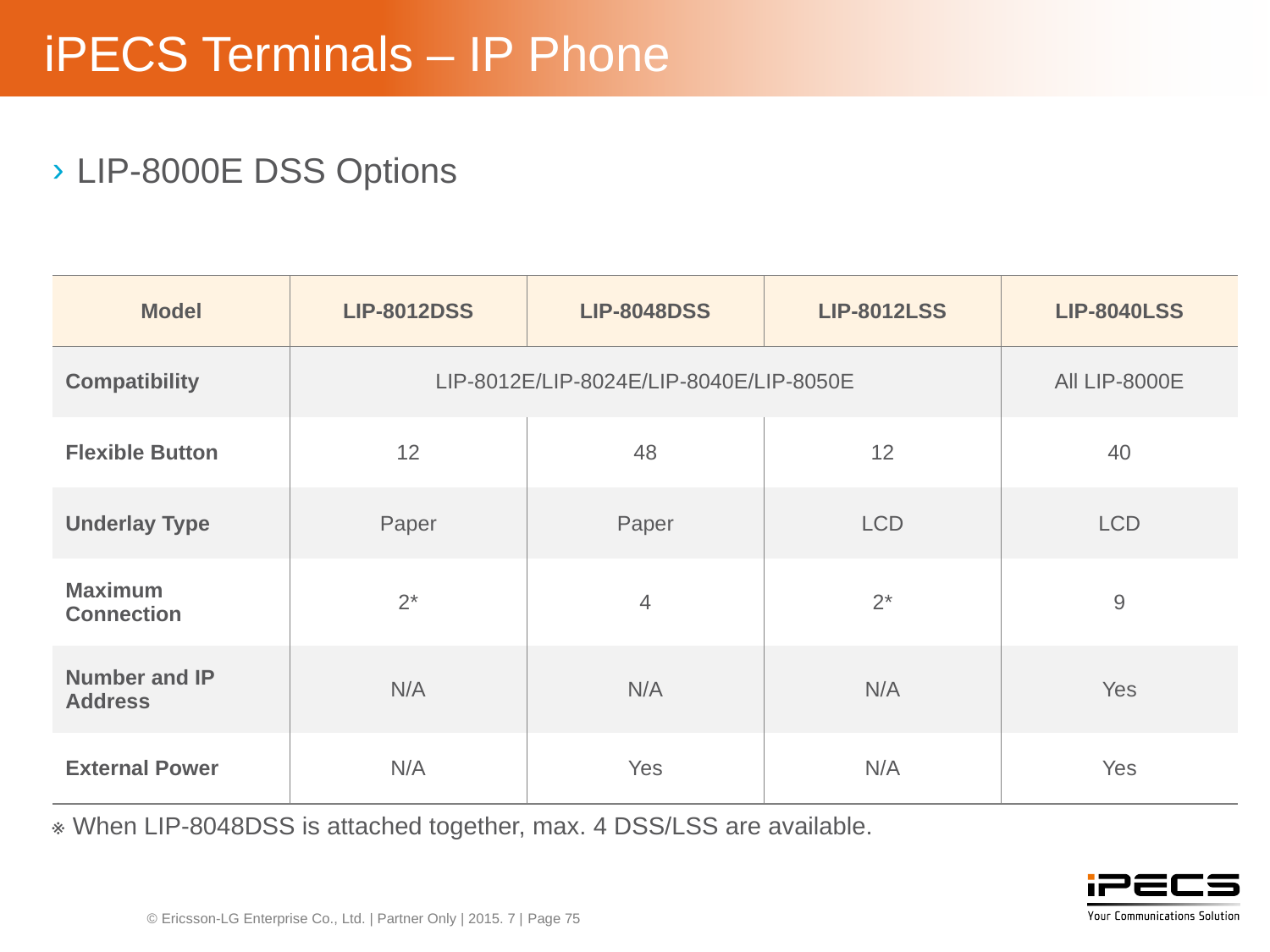

# iPECS Terminals – IP Phone
LIP-8000E DSS Options
| Model | LIP-8012DSS | LIP-8048DSS | LIP-8012LSS | LIP-8040LSS |
| --- | --- | --- | --- | --- |
| Compatibility | LIP-8012E/LIP-8024E/LIP-8040E/LIP-8050E |  |  | All LIP-8000E |
| Flexible Button | 12 | 48 | 12 | 40 |
| Underlay Type | Paper | Paper | LCD | LCD |
| Maximum Connection | 2\* | 4 | 2\* | 9 |
| Number and IP Address | N/A | N/A | N/A | Yes |
| External Power | N/A | Yes | N/A | Yes |
 ※ When LIP-8048DSS is attached together, max. 4 DSS/LSS are available.